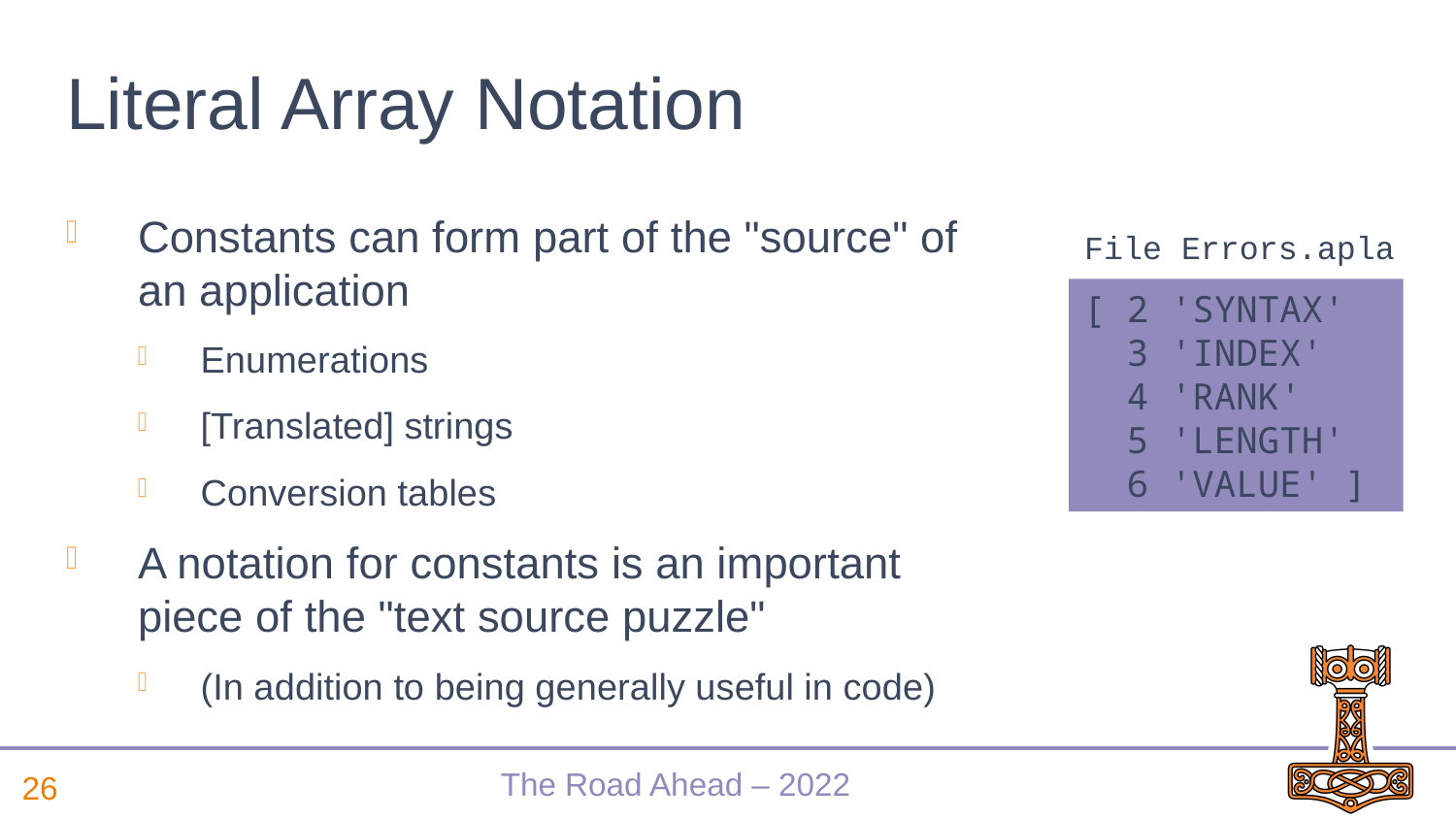

# Literal Array Notation
Constants can form part of the "source" of an application
Enumerations
[Translated] strings
Conversion tables
A notation for constants is an important piece of the "text source puzzle"
(In addition to being generally useful in code)
File Errors.apla
[ 2 'SYNTAX'
  3 'INDEX'
  4 'RANK'
  5 'LENGTH'
  6 'VALUE' ]